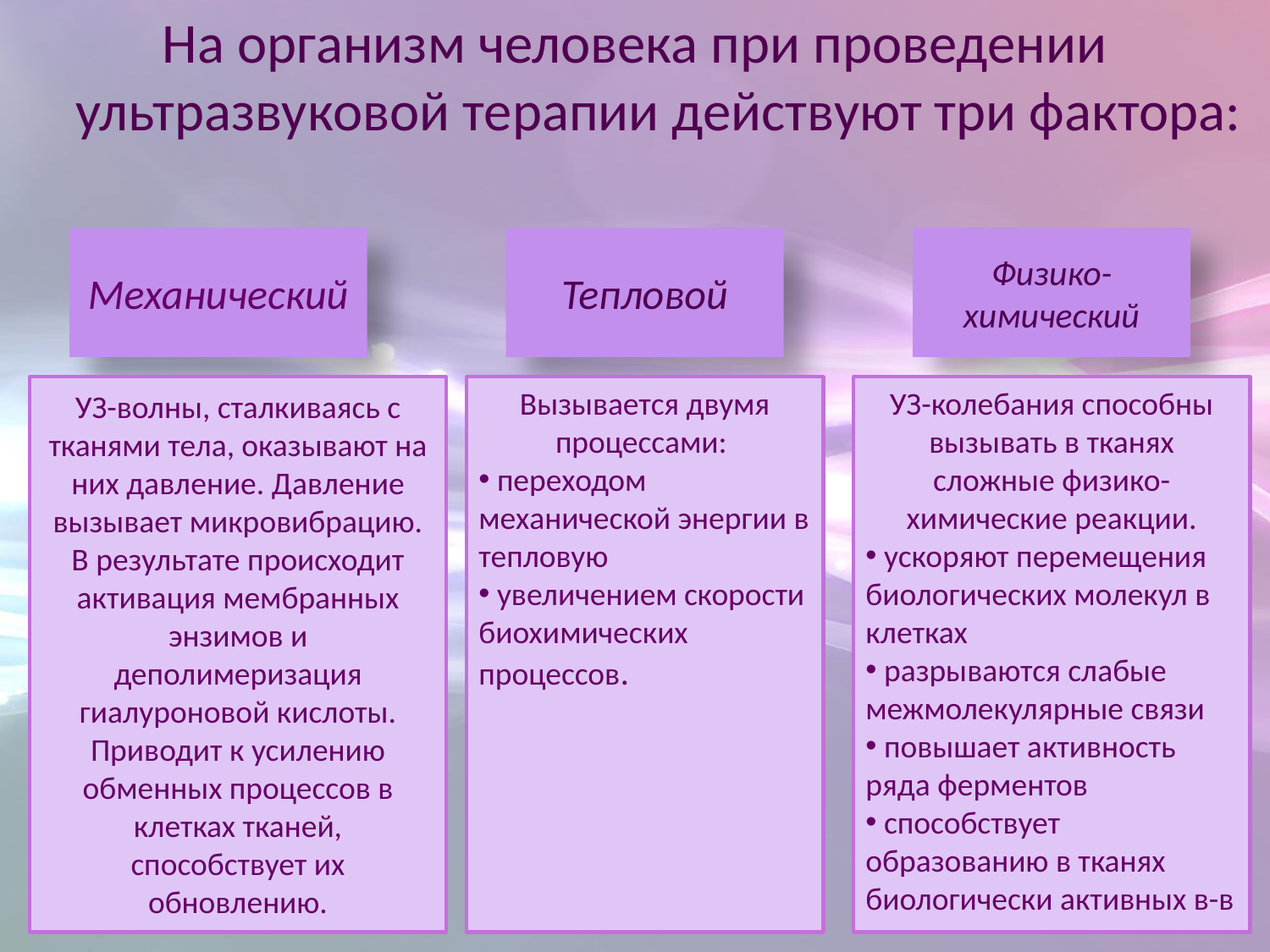

На организм человека при проведении ультразвуковой терапии действуют три фактора:

Механический
Тепловой
Физико-химический
УЗ-волны, сталкиваясь с тканями тела, оказывают на них давление. Давление
вызывает микровибрацию. В результате происходит активация мембранных энзимов и деполимеризация гиалуроновой кислоты. Приводит к усилению обменных процессов в клетках тканей, способствует их обновлению.

Вызывается двумя процессами:
 переходом механической энергии в тепловую
 увеличением скорости биохимических процессов.

УЗ-колебания способны вызывать в тканях сложные физико-химические реакции.
 ускоряют перемещения биологических молекул в клетках
 разрываются слабые межмолекулярные связи
 повышает активность ряда ферментов
 способствует образованию в тканях биологически активных в-в